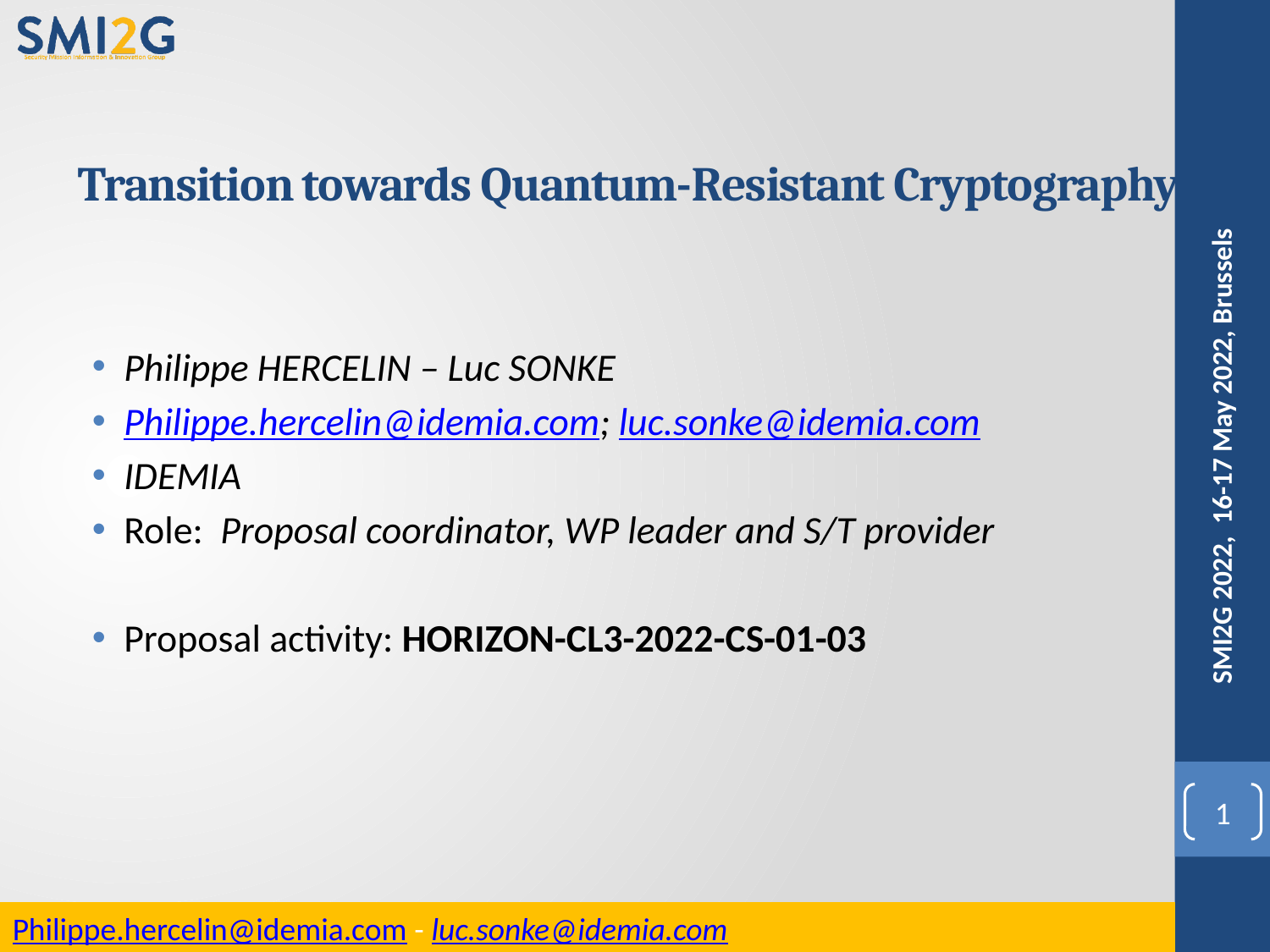

# Transition towards Quantum-Resistant Cryptography
Philippe HERCELIN – Luc SONKE
Philippe.hercelin@idemia.com; luc.sonke@idemia.com
IDEMIA
Role:  Proposal coordinator, WP leader and S/T provider

Proposal activity: HORIZON-CL3-2022-CS-01-03

SMI2G 2022,  16-17 May 2022, Brussels
1
Philippe.hercelin@idemia.com - luc.sonke@idemia.com